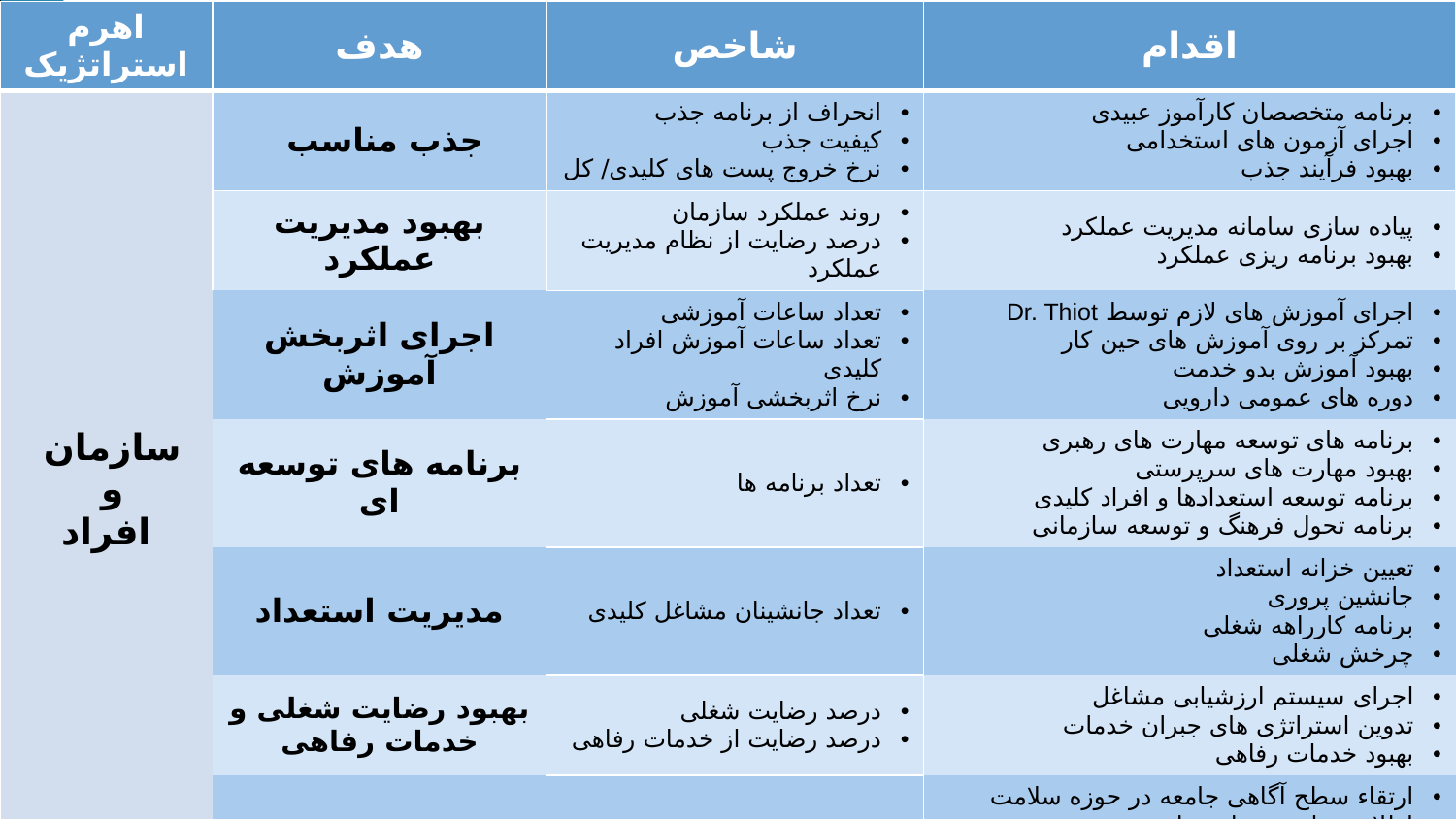

| اهرم استراتژیک | هدف | شاخص | اقدام |
| --- | --- | --- | --- |
| سازمان و افراد | جذب مناسب | انحراف از برنامه جذب کیفیت جذب نرخ خروج پست های کلیدی/ کل | برنامه متخصصان کارآموز عبیدی اجرای آزمون های استخدامی بهبود فرآیند جذب |
|  | بهبود مدیریت عملکرد | روند عملکرد سازمان درصد رضایت از نظام مدیریت عملکرد | پیاده سازی سامانه مدیریت عملکرد بهبود برنامه ریزی عملکرد |
|  | اجرای اثربخش آموزش | تعداد ساعات آموزشی تعداد ساعات آموزش افراد کلیدی نرخ اثربخشی آموزش | اجرای آموزش های لازم توسط Dr. Thiot تمرکز بر روی آموزش های حین کار بهبود آموزش بدو خدمت دوره های عمومی دارویی |
|  | برنامه های توسعه ای | تعداد برنامه ها | برنامه های توسعه مهارت های رهبری بهبود مهارت های سرپرستی برنامه توسعه استعدادها و افراد کلیدی برنامه تحول فرهنگ و توسعه سازمانی |
|  | مدیریت استعداد | تعداد جانشینان مشاغل کلیدی | تعیین خزانه استعداد جانشین پروری برنامه کارراهه شغلی چرخش شغلی |
|  | بهبود رضایت شغلی و خدمات رفاهی | درصد رضایت شغلی درصد رضایت از خدمات رفاهی | اجرای سیستم ارزشیابی مشاغل تدوین استراتژی های جبران خدمات بهبود خدمات رفاهی |
|  | ارتباطات |  | ارتقاء سطح آگاهی جامعه در حوزه سلامت اطلاع رسانی دستاوردهای عبیدی اطلاع رسانی پیام های کلیدی و هویت سازمانی |